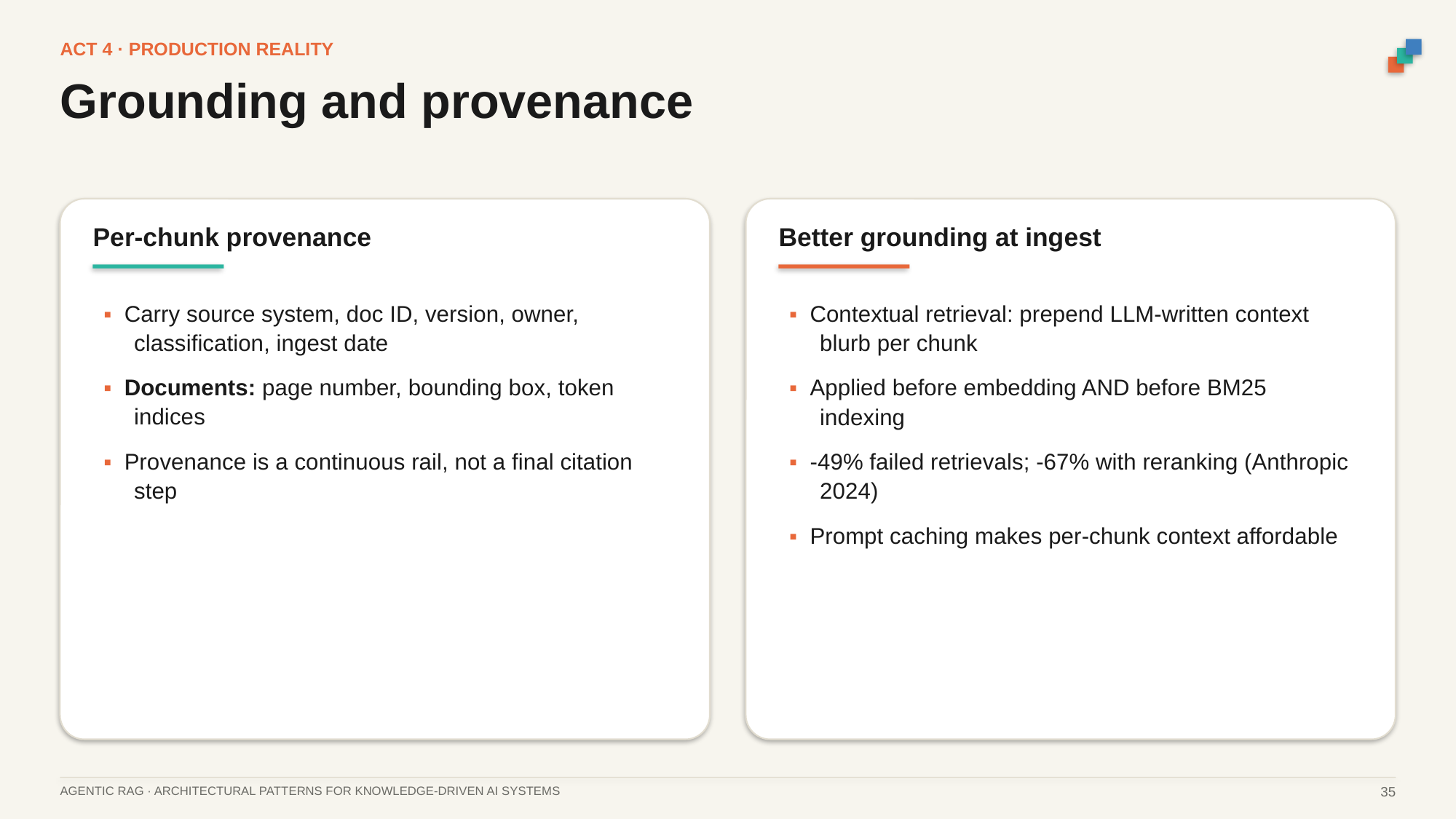

ACT 4 · PRODUCTION REALITY

Grounding and provenance

Per-chunk provenance
Better grounding at ingest

▪  Carry source system, doc ID, version, owner, classification, ingest date
▪  Documents: page number, bounding box, token indices
▪  Provenance is a continuous rail, not a final citation step
▪  Contextual retrieval: prepend LLM-written context blurb per chunk
▪  Applied before embedding AND before BM25 indexing
▪  -49% failed retrievals; -67% with reranking (Anthropic 2024)
▪  Prompt caching makes per-chunk context affordable

AGENTIC RAG · ARCHITECTURAL PATTERNS FOR KNOWLEDGE-DRIVEN AI SYSTEMS
35